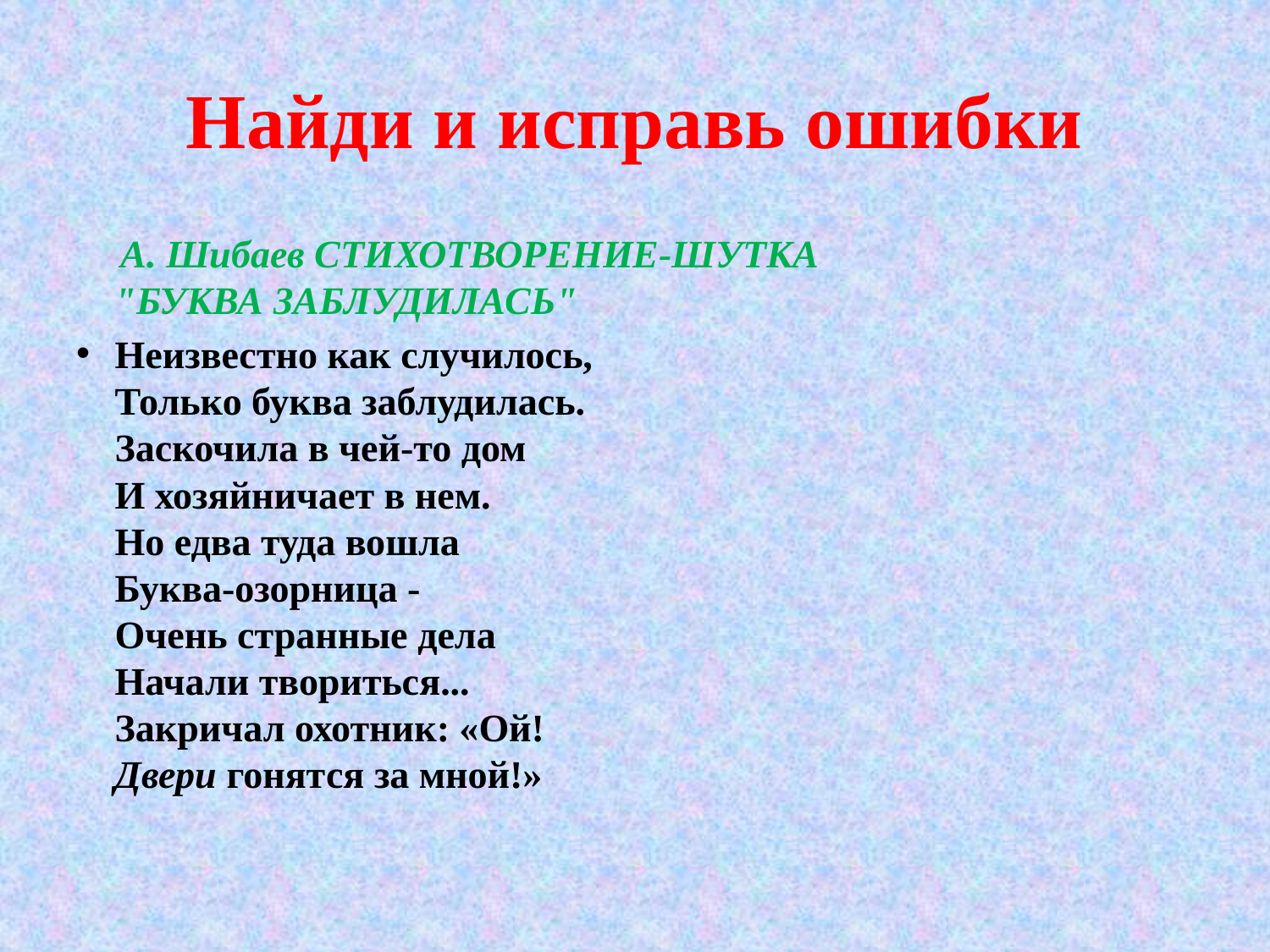

# Найди и исправь ошибки
     А. Шибаев СТИХОТВОРЕНИЕ-ШУТКА
"БУКВА ЗАБЛУДИЛАСЬ"
Неизвестно как случилось,
Только буква заблудилась.
Заскочила в чей-то дом
И хозяйничает в нем.
Но едва туда вошла
Буква-озорница -
Очень странные дела
Начали твориться...
Закричал охотник: «Ой!
Двери гонятся за мной!»